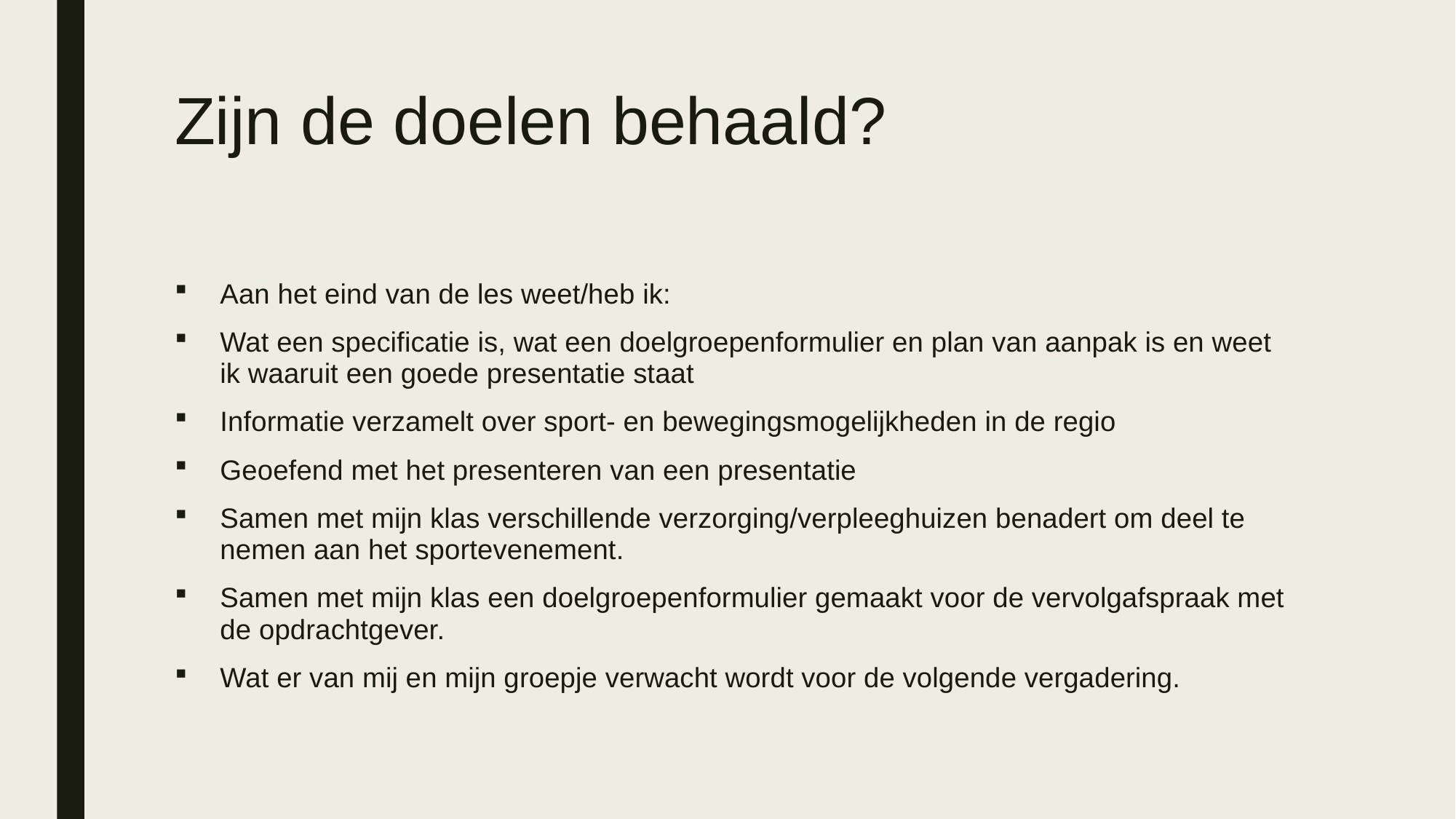

# Zijn de doelen behaald?
Aan het eind van de les weet/heb ik:
Wat een specificatie is, wat een doelgroepenformulier en plan van aanpak is en weet ik waaruit een goede presentatie staat
Informatie verzamelt over sport- en bewegingsmogelijkheden in de regio
Geoefend met het presenteren van een presentatie
Samen met mijn klas verschillende verzorging/verpleeghuizen benadert om deel te nemen aan het sportevenement.
Samen met mijn klas een doelgroepenformulier gemaakt voor de vervolgafspraak met de opdrachtgever.
Wat er van mij en mijn groepje verwacht wordt voor de volgende vergadering.